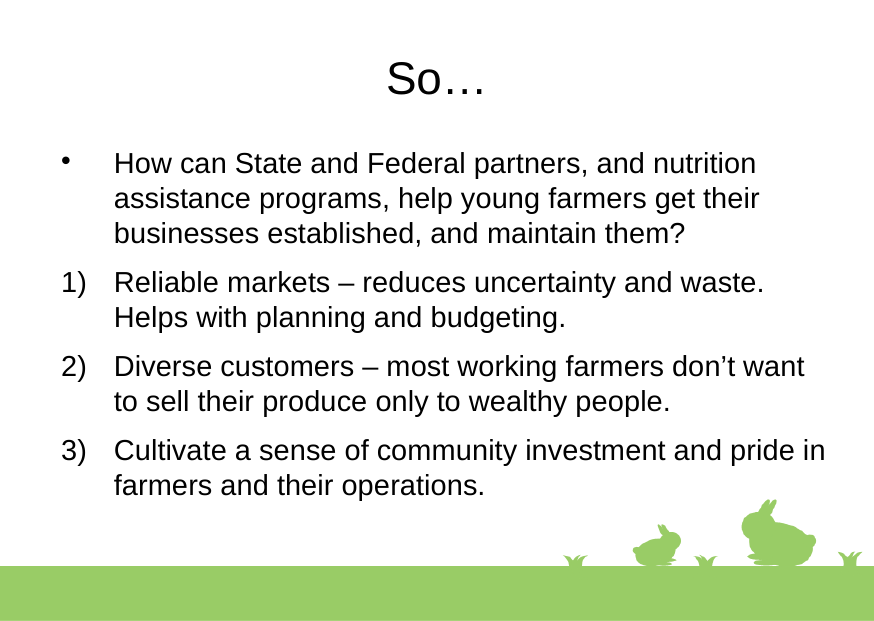

So…
How can State and Federal partners, and nutrition assistance programs, help young farmers get their businesses established, and maintain them?
Reliable markets – reduces uncertainty and waste. Helps with planning and budgeting.
Diverse customers – most working farmers don’t want to sell their produce only to wealthy people.
Cultivate a sense of community investment and pride in farmers and their operations.